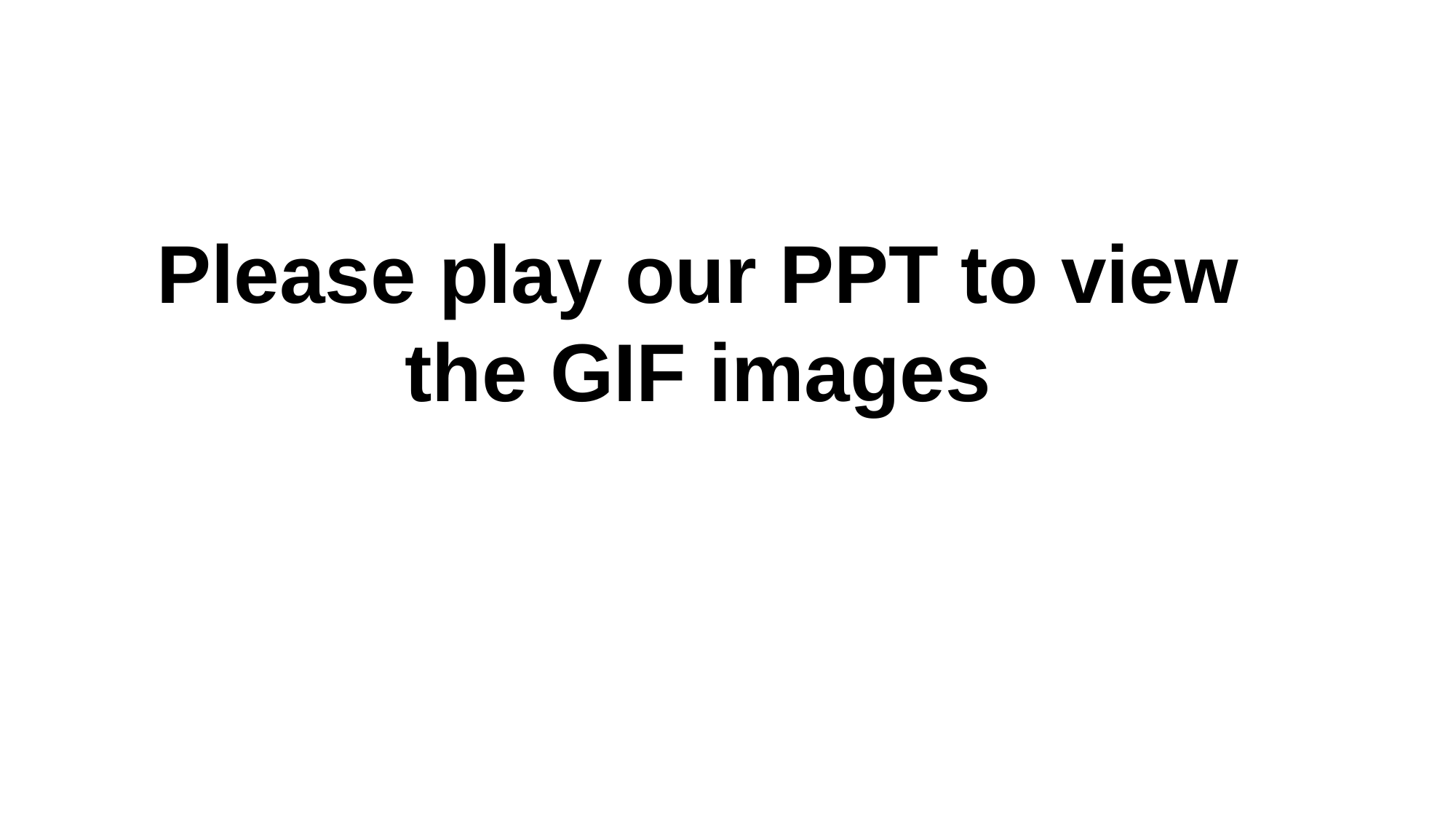

Please play our PPT to view the GIF images